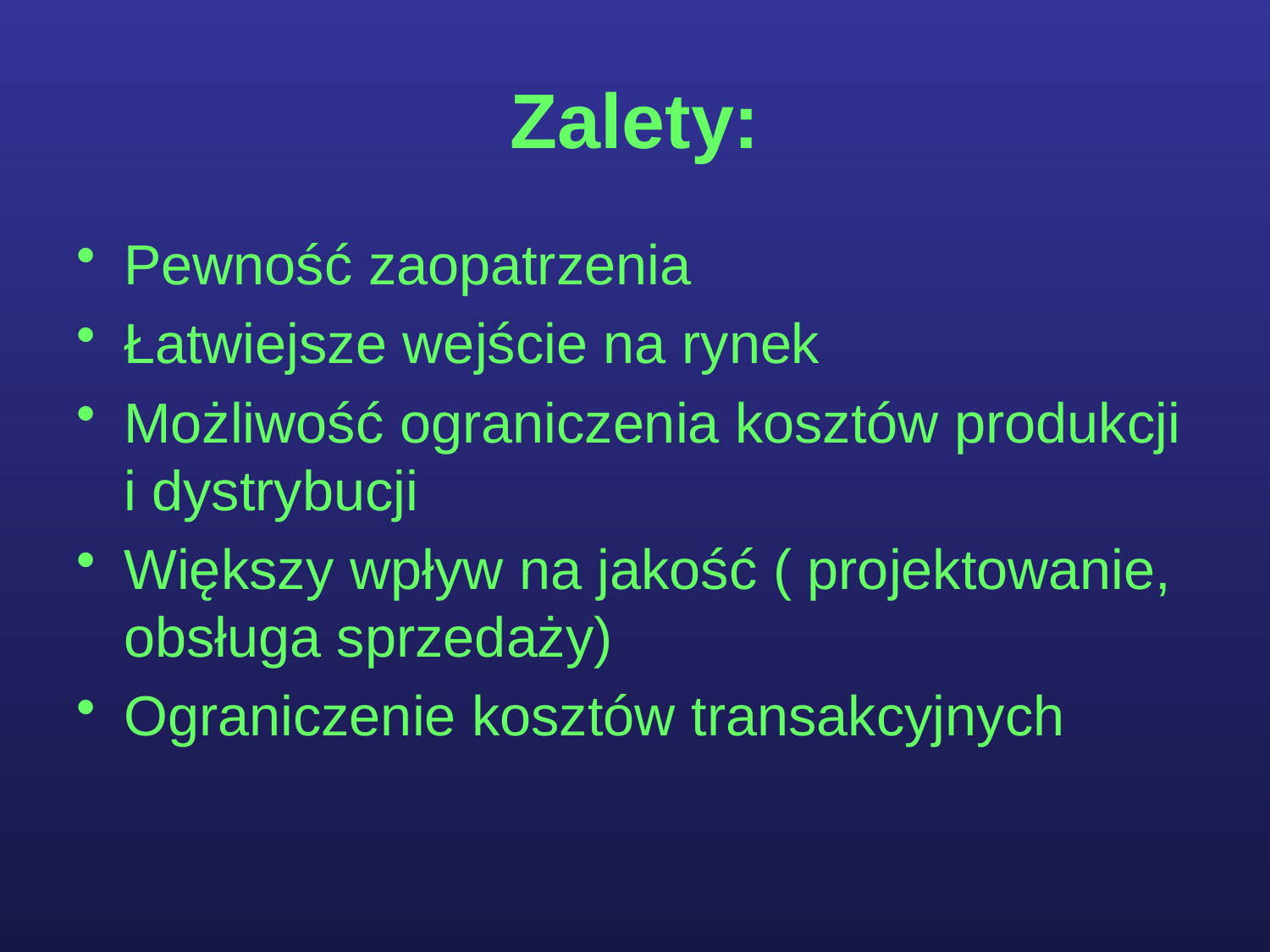

# Zalety:
Pewność zaopatrzenia
Łatwiejsze wejście na rynek
Możliwość ograniczenia kosztów produkcji i dystrybucji
Większy wpływ na jakość ( projektowanie, obsługa sprzedaży)
Ograniczenie kosztów transakcyjnych